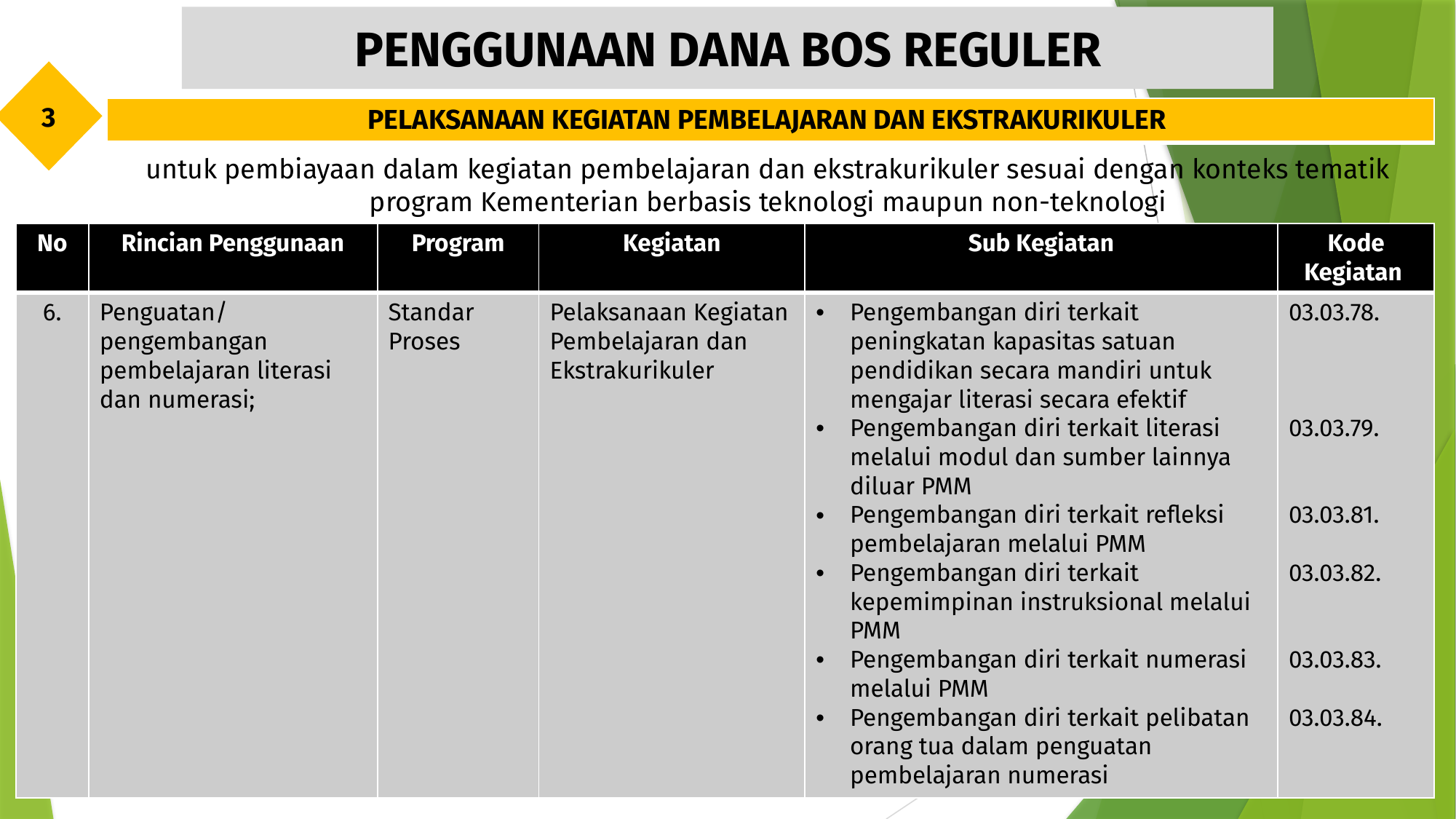

PENGGUNAAN DANA BOS REGULER
3
| PELAKSANAAN KEGIATAN PEMBELAJARAN DAN EKSTRAKURIKULER |
| --- |
untuk pembiayaan dalam kegiatan pembelajaran dan ekstrakurikuler sesuai dengan konteks tematik program Kementerian berbasis teknologi maupun non-teknologi
| No | Rincian Penggunaan | Program | Kegiatan | Sub Kegiatan | Kode Kegiatan |
| --- | --- | --- | --- | --- | --- |
| 6. | Penguatan/pengembangan pembelajaran literasi dan numerasi; | Standar Proses | Pelaksanaan Kegiatan Pembelajaran dan Ekstrakurikuler | Pengembangan diri terkait peningkatan kapasitas satuan pendidikan secara mandiri untuk mengajar literasi secara efektif Pengembangan diri terkait literasi melalui modul dan sumber lainnya diluar PMM Pengembangan diri terkait refleksi pembelajaran melalui PMM Pengembangan diri terkait kepemimpinan instruksional melalui PMM Pengembangan diri terkait numerasi melalui PMM Pengembangan diri terkait pelibatan orang tua dalam penguatan pembelajaran numerasi | 03.03.78. 03.03.79. 03.03.81. 03.03.82. 03.03.83. 03.03.84. |